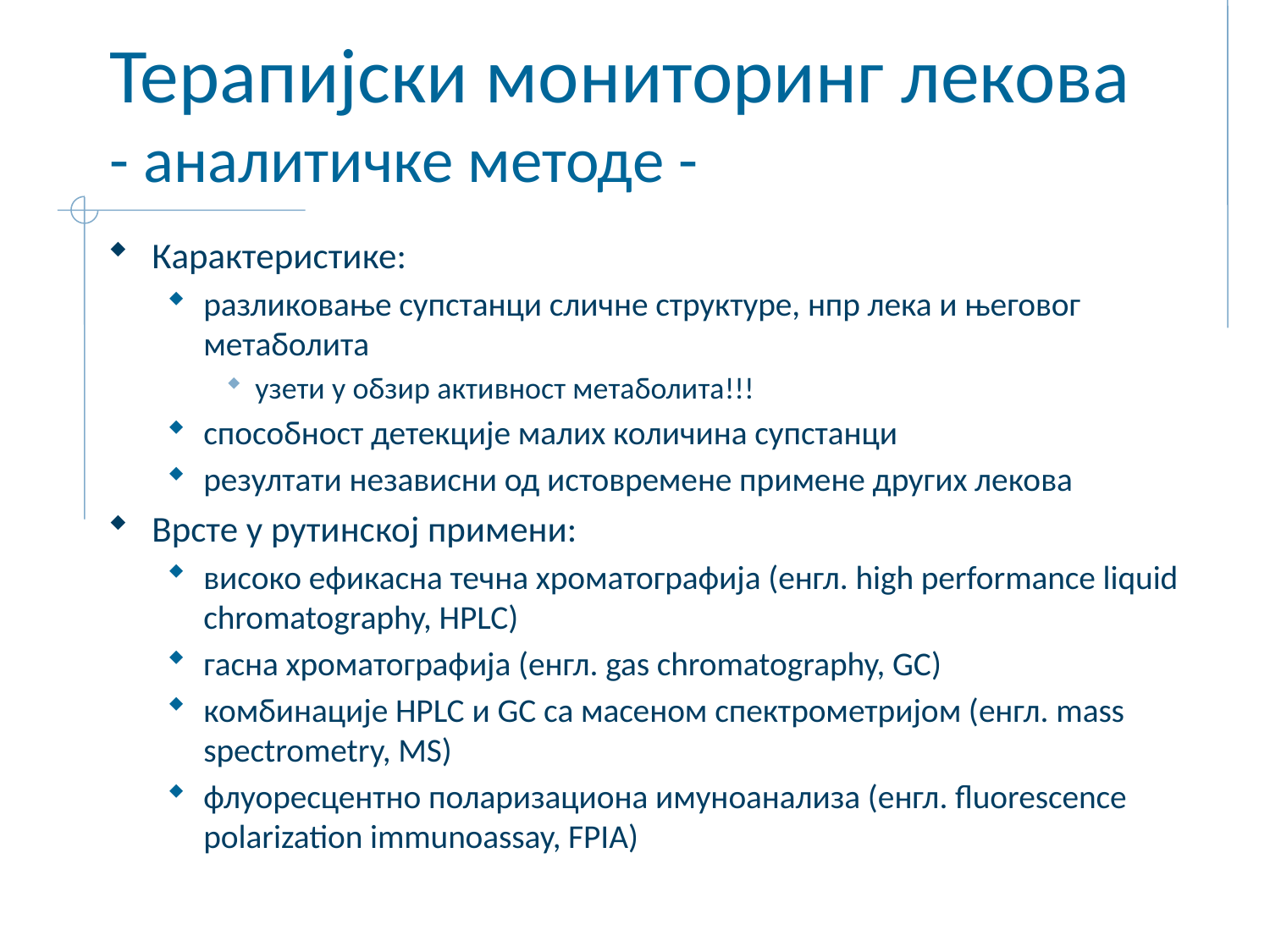

# Терапијски мониторинг лекова - аналитичке методе -
Карактеристике:
разликовање супстанци сличне структуре, нпр лека и његовог метаболита
узети у обзир активност метаболита!!!
способност детекције малих количина супстанци
резултати независни од истовремене примене других лекова
Врсте у рутинској примени:
високо ефикасна течна хроматографија (енгл. high performance liquid chromatography, HPLC)
гасна хроматографија (енгл. gas chromatography, GC)
комбинације HPLC и GC са масеном спектрометријом (енгл. mass spectrometry, MS)
флуоресцентно поларизациона имуноанализа (енгл. fluorescence polarization immunoassay, FPIA)